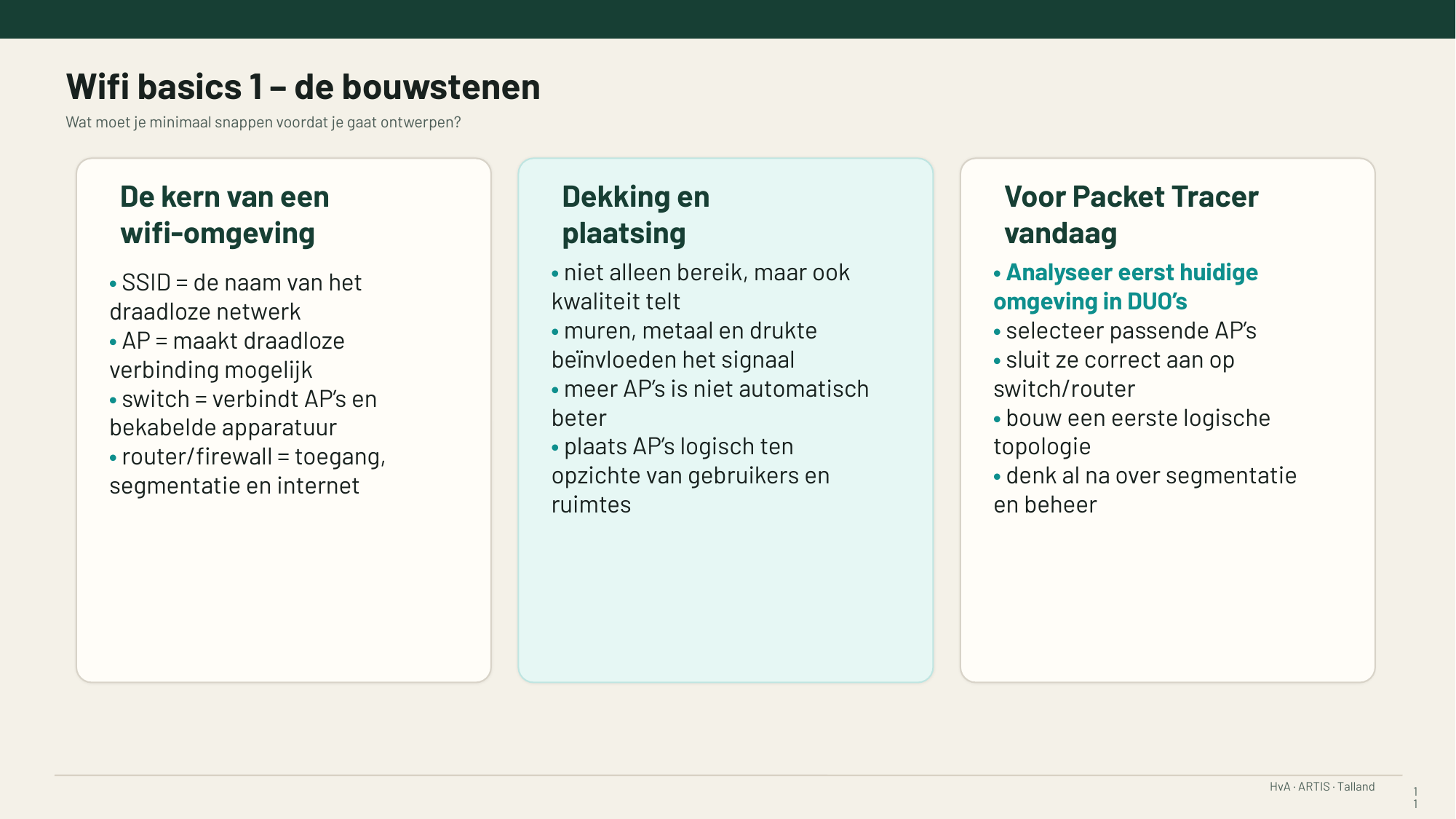

Wifi basics 1 – de bouwstenen
Wat moet je minimaal snappen voordat je gaat ontwerpen?

De kern van een wifi-omgeving
Dekking en plaatsing
Voor Packet Tracer vandaag
• niet alleen bereik, maar ook kwaliteit telt
• muren, metaal en drukte beïnvloeden het signaal
• meer AP’s is niet automatisch beter
• plaats AP’s logisch ten opzichte van gebruikers en ruimtes
• Analyseer eerst huidige omgeving in DUO’s
• selecteer passende AP’s
• sluit ze correct aan op switch/router
• bouw een eerste logische topologie
• denk al na over segmentatie en beheer
• SSID = de naam van het draadloze netwerk
• AP = maakt draadloze verbinding mogelijk
• switch = verbindt AP’s en bekabelde apparatuur
• router/firewall = toegang, segmentatie en internet
11